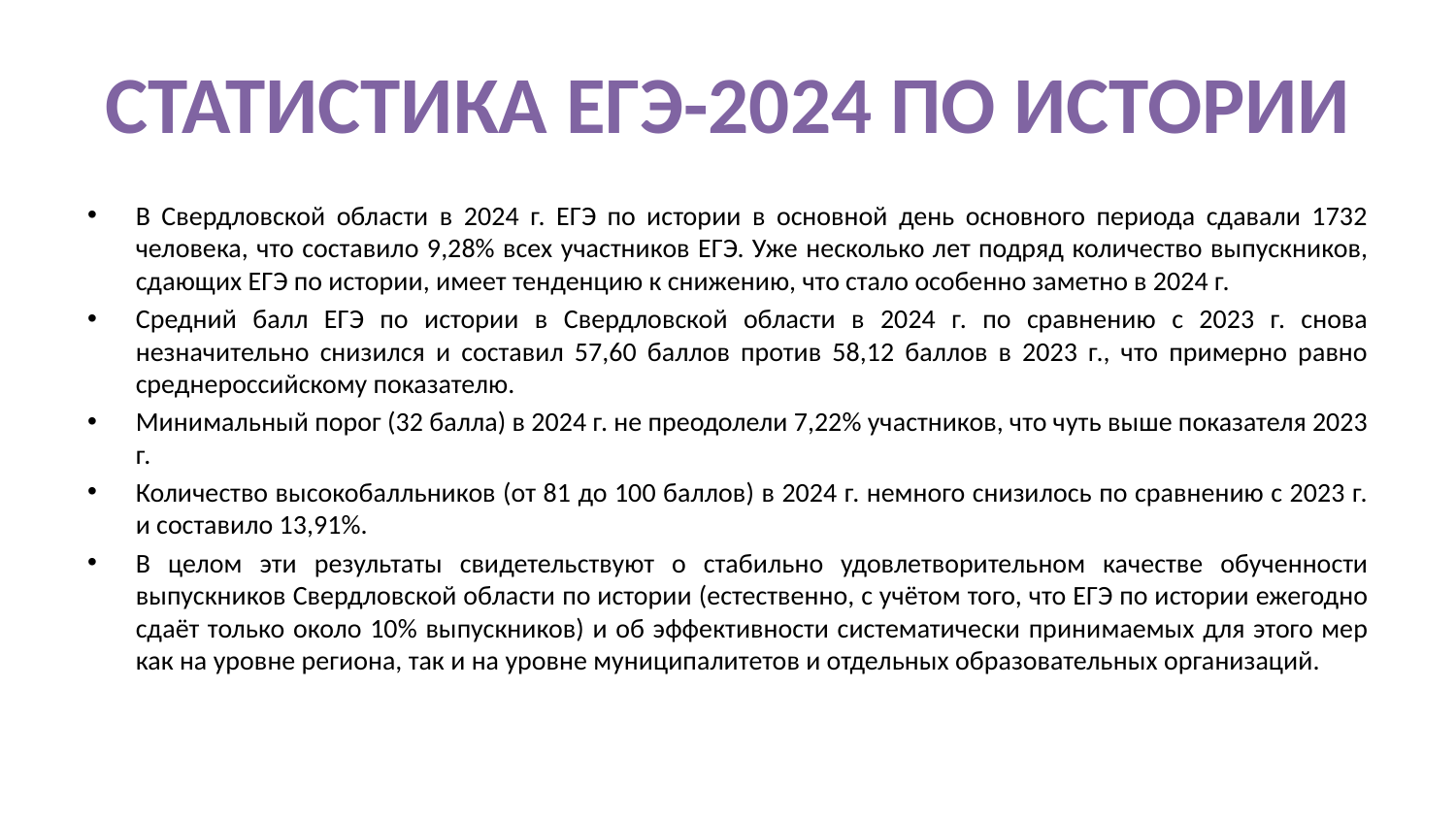

# СТАТИСТИКА ЕГЭ-2024 ПО ИСТОРИИ
В Свердловской области в 2024 г. ЕГЭ по истории в основной день основного периода сдавали 1732 человека, что составило 9,28% всех участников ЕГЭ. Уже несколько лет подряд количество выпускников, сдающих ЕГЭ по истории, имеет тенденцию к снижению, что стало особенно заметно в 2024 г.
Средний балл ЕГЭ по истории в Свердловской области в 2024 г. по сравнению с 2023 г. снова незначительно снизился и составил 57,60 баллов против 58,12 баллов в 2023 г., что примерно равно среднероссийскому показателю.
Минимальный порог (32 балла) в 2024 г. не преодолели 7,22% участников, что чуть выше показателя 2023 г.
Количество высокобалльников (от 81 до 100 баллов) в 2024 г. немного снизилось по сравнению с 2023 г. и составило 13,91%.
В целом эти результаты свидетельствуют о стабильно удовлетворительном качестве обученности выпускников Свердловской области по истории (естественно, с учётом того, что ЕГЭ по истории ежегодно сдаёт только около 10% выпускников) и об эффективности систематически принимаемых для этого мер как на уровне региона, так и на уровне муниципалитетов и отдельных образовательных организаций.